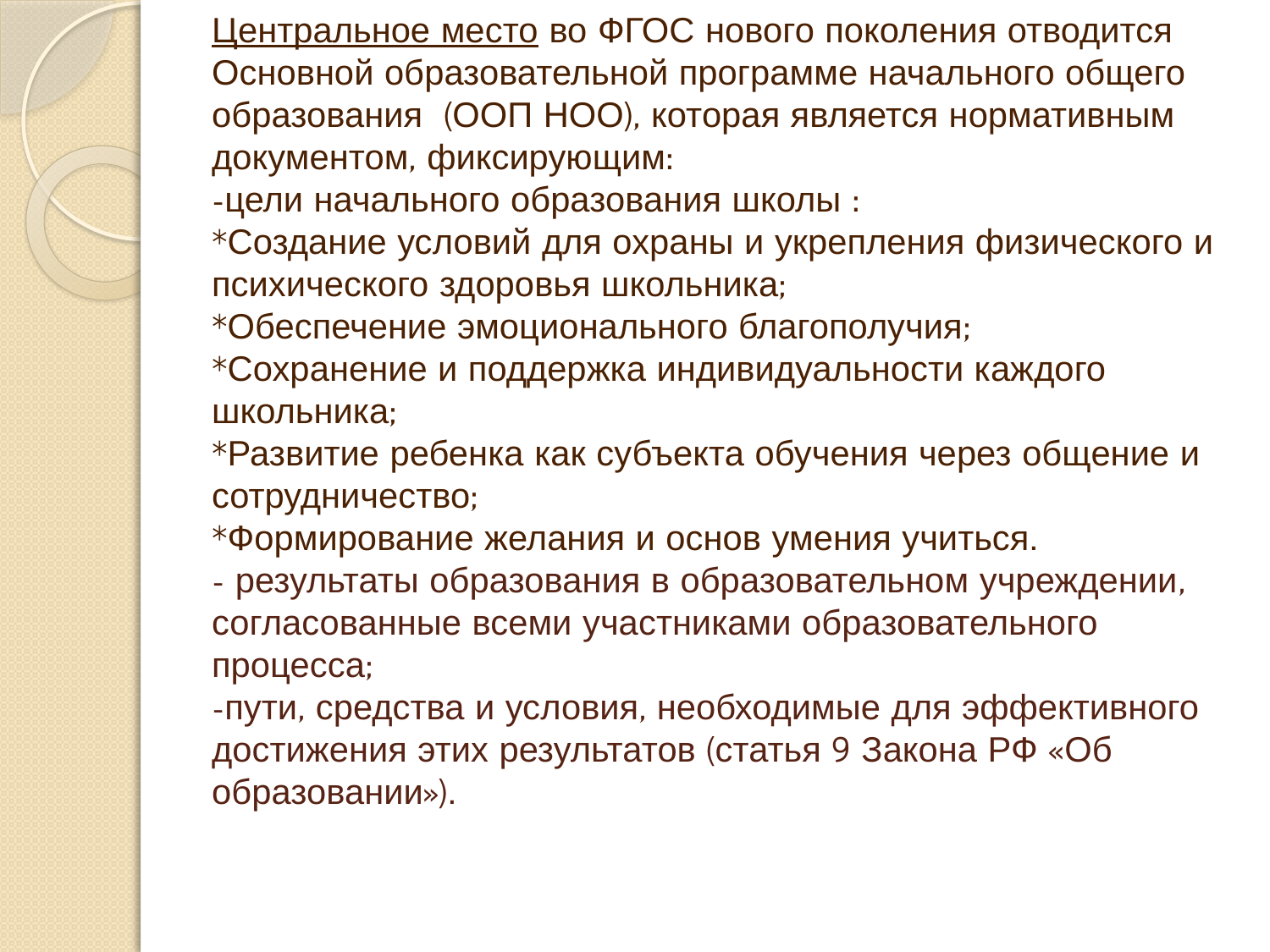

# Центральное место во ФГОС нового поколения отводится Основной образовательной программе начального общего образования  (ООП НОО), которая является нормативным документом, фиксирующим: -цели начального образования школы : *Создание условий для охраны и укрепления физического и психического здоровья школьника; *Обеспечение эмоционального благополучия; *Сохранение и поддержка индивидуальности каждого школьника; *Развитие ребенка как субъекта обучения через общение и сотрудничество; *Формирование желания и основ умения учиться. - результаты образования в образовательном учреждении, согласованные всеми участниками образовательного процесса; -пути, средства и условия, необходимые для эффективного достижения этих результатов (статья 9 Закона РФ «Об образовании»).